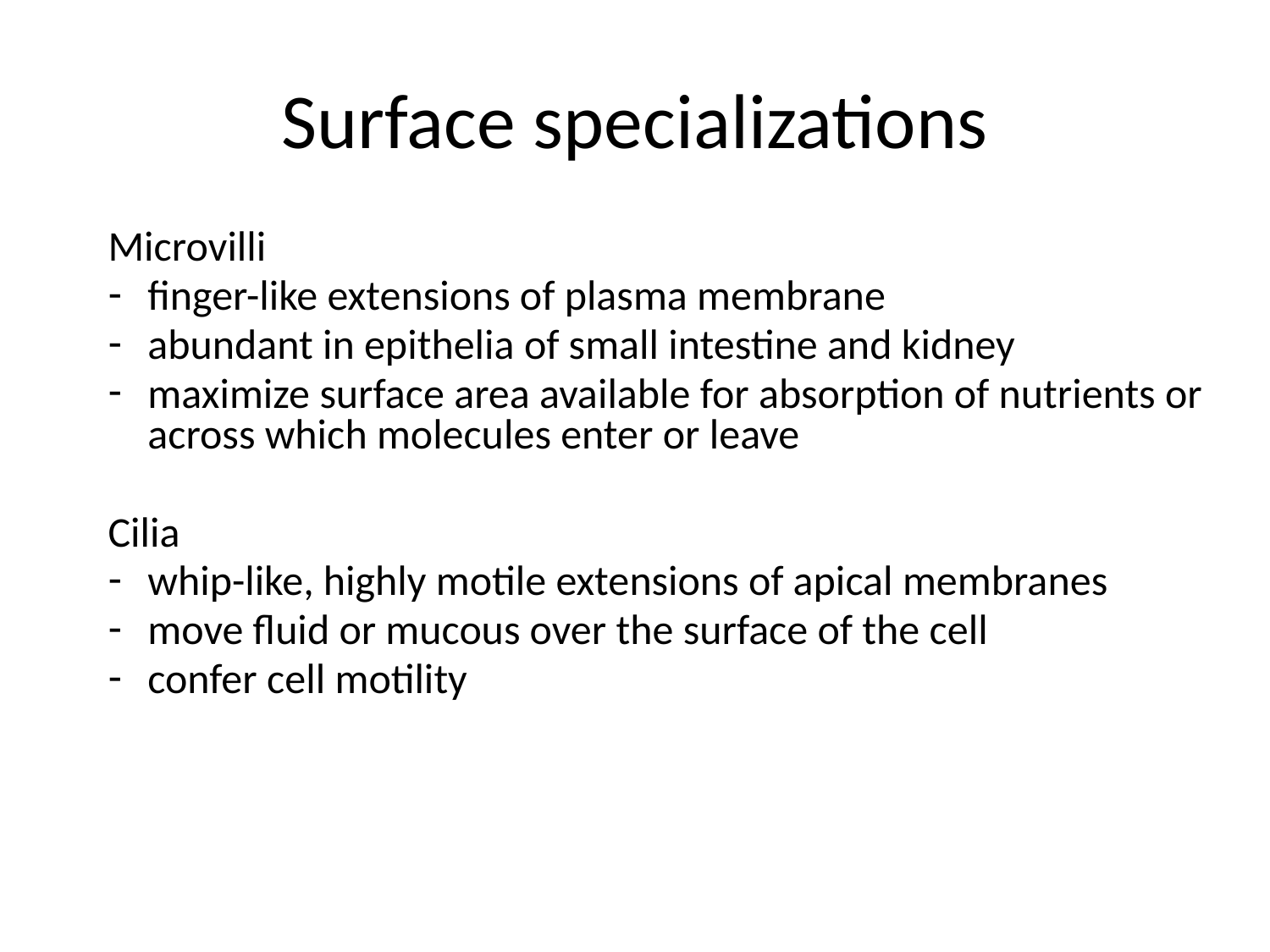

# Surface specializations
Microvilli
finger-like extensions of plasma membrane
abundant in epithelia of small intestine and kidney
maximize surface area available for absorption of nutrients or across which molecules enter or leave

Cilia
whip-like, highly motile extensions of apical membranes
move fluid or mucous over the surface of the cell
confer cell motility